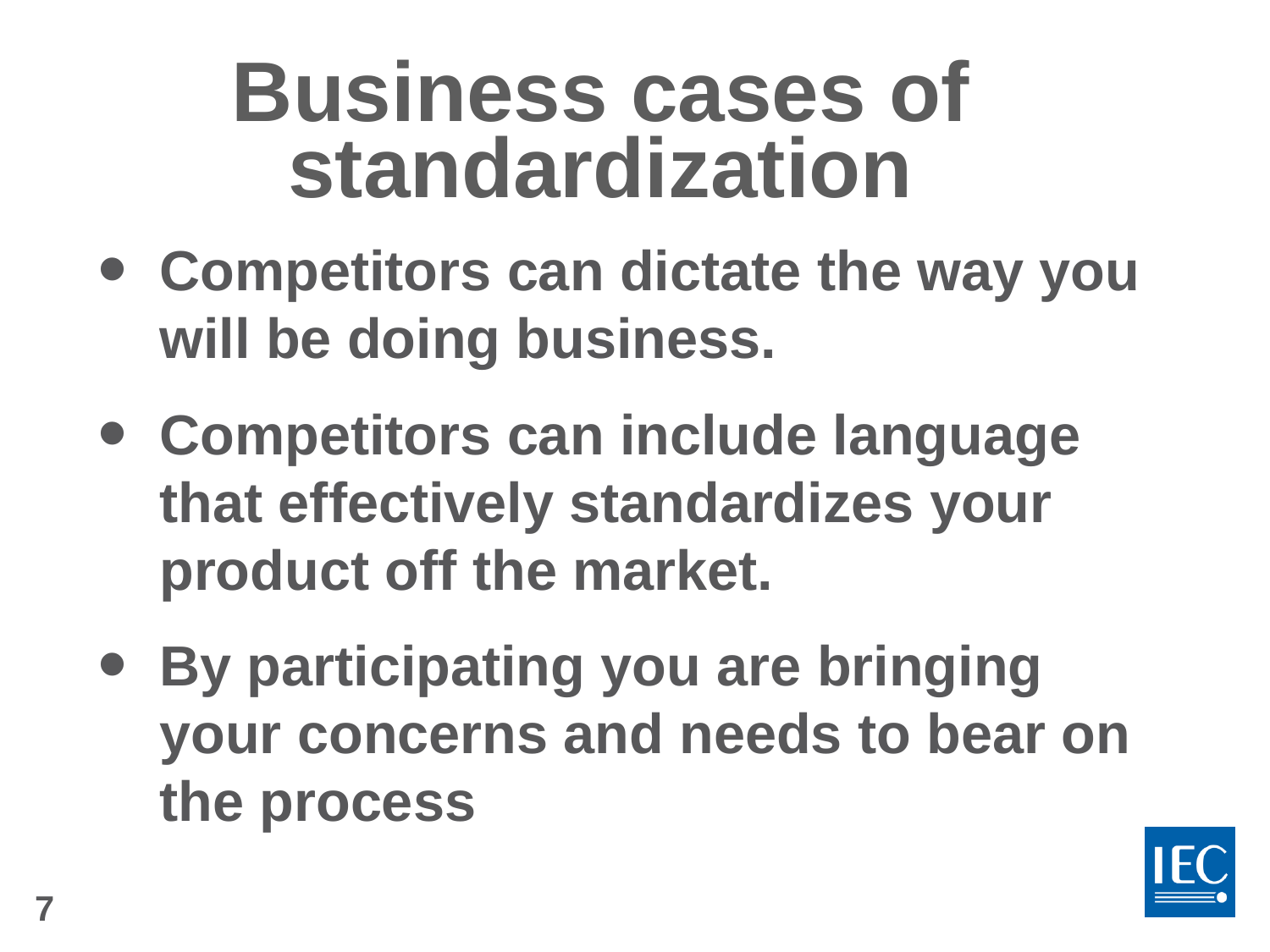

Business cases of standardization
Competitors can dictate the way you will be doing business.
Competitors can include language that effectively standardizes your product off the market.
By participating you are bringing your concerns and needs to bear on the process